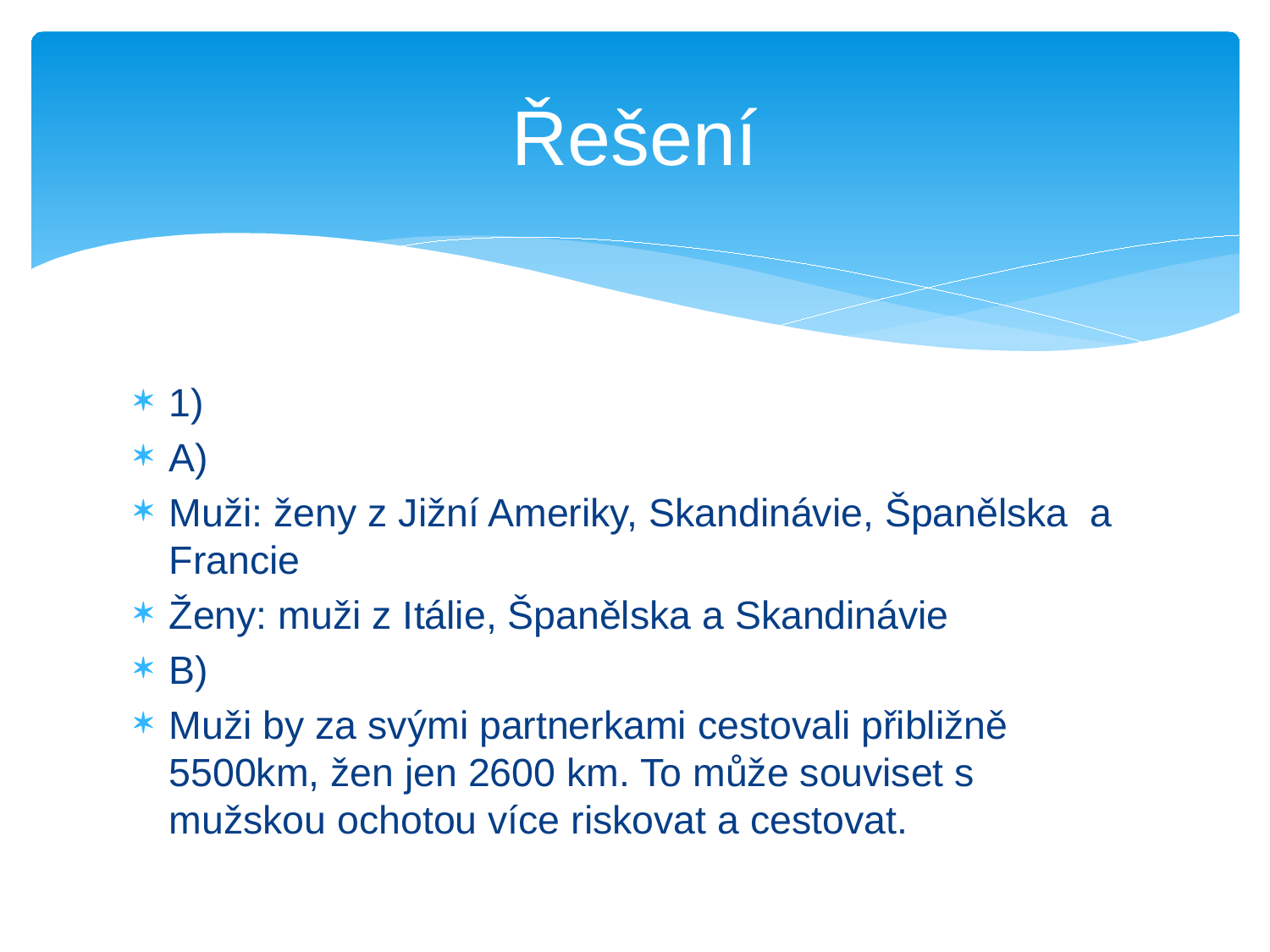

# Řešení
1)
A)
Muži: ženy z Jižní Ameriky, Skandinávie, Španělska  a Francie
Ženy: muži z Itálie, Španělska a Skandinávie
B)
Muži by za svými partnerkami cestovali přibližně 5500km, žen jen 2600 km. To může souviset s mužskou ochotou více riskovat a cestovat.